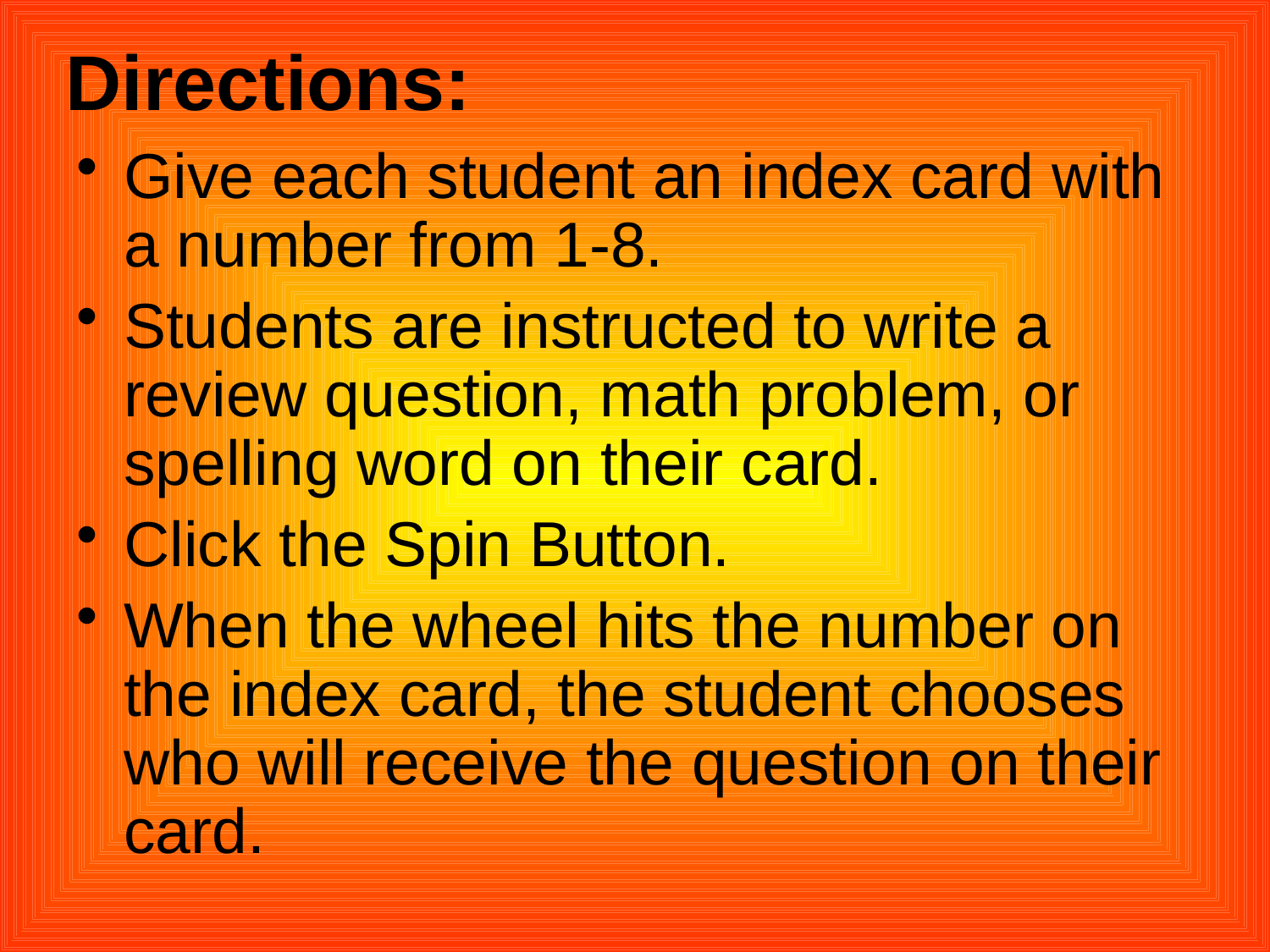

# Directions:
Give each student an index card with a number from 1-8.
Students are instructed to write a review question, math problem, or spelling word on their card.
Click the Spin Button.
When the wheel hits the number on the index card, the student chooses who will receive the question on their card.